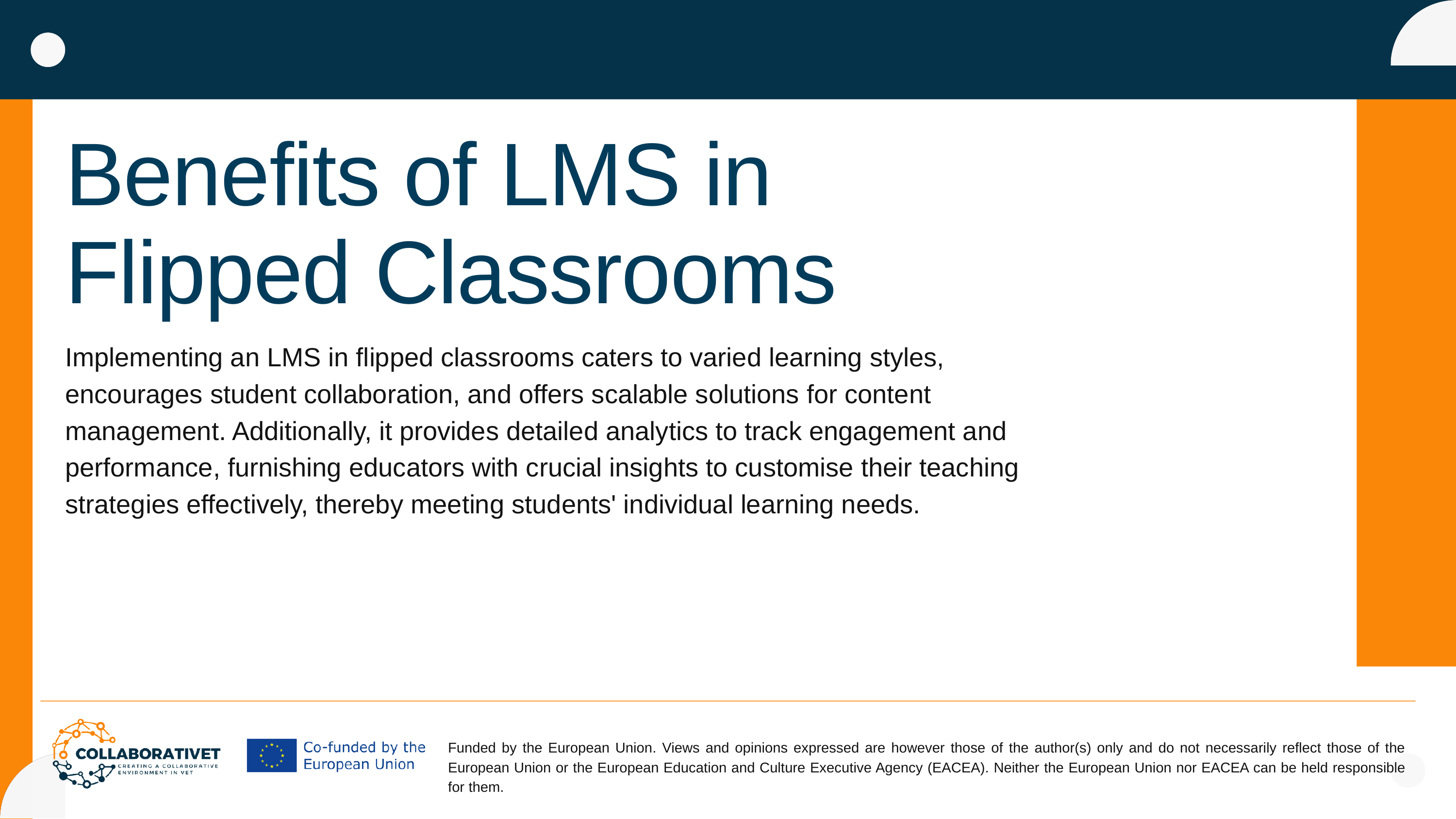

Benefits of LMS in Flipped Classrooms
Implementing an LMS in flipped classrooms caters to varied learning styles, encourages student collaboration, and offers scalable solutions for content management. Additionally, it provides detailed analytics to track engagement and performance, furnishing educators with crucial insights to customise their teaching strategies effectively, thereby meeting students' individual learning needs.

Funded by the European Union. Views and opinions expressed are however those of the author(s) only and do not necessarily reflect those of the European Union or the European Education and Culture Executive Agency (EACEA). Neither the European Union nor EACEA can be held responsible for them.